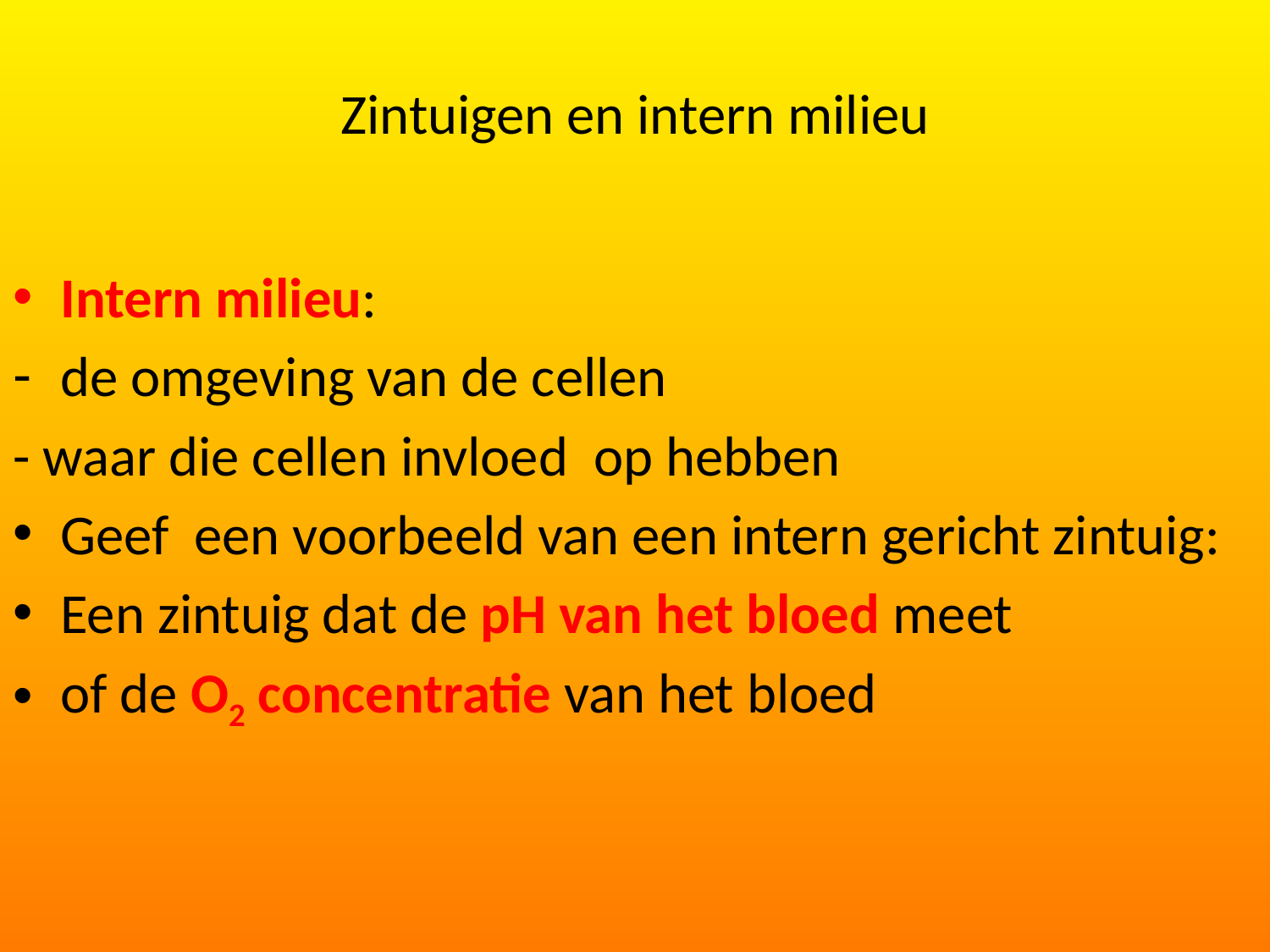

# Zintuigen en intern milieu

Intern milieu:
de omgeving van de cellen
- waar die cellen invloed  op hebben
Geef  een voorbeeld van een intern gericht zintuig:
Een zintuig dat de pH van het bloed meet
of de O2 concentratie van het bloed